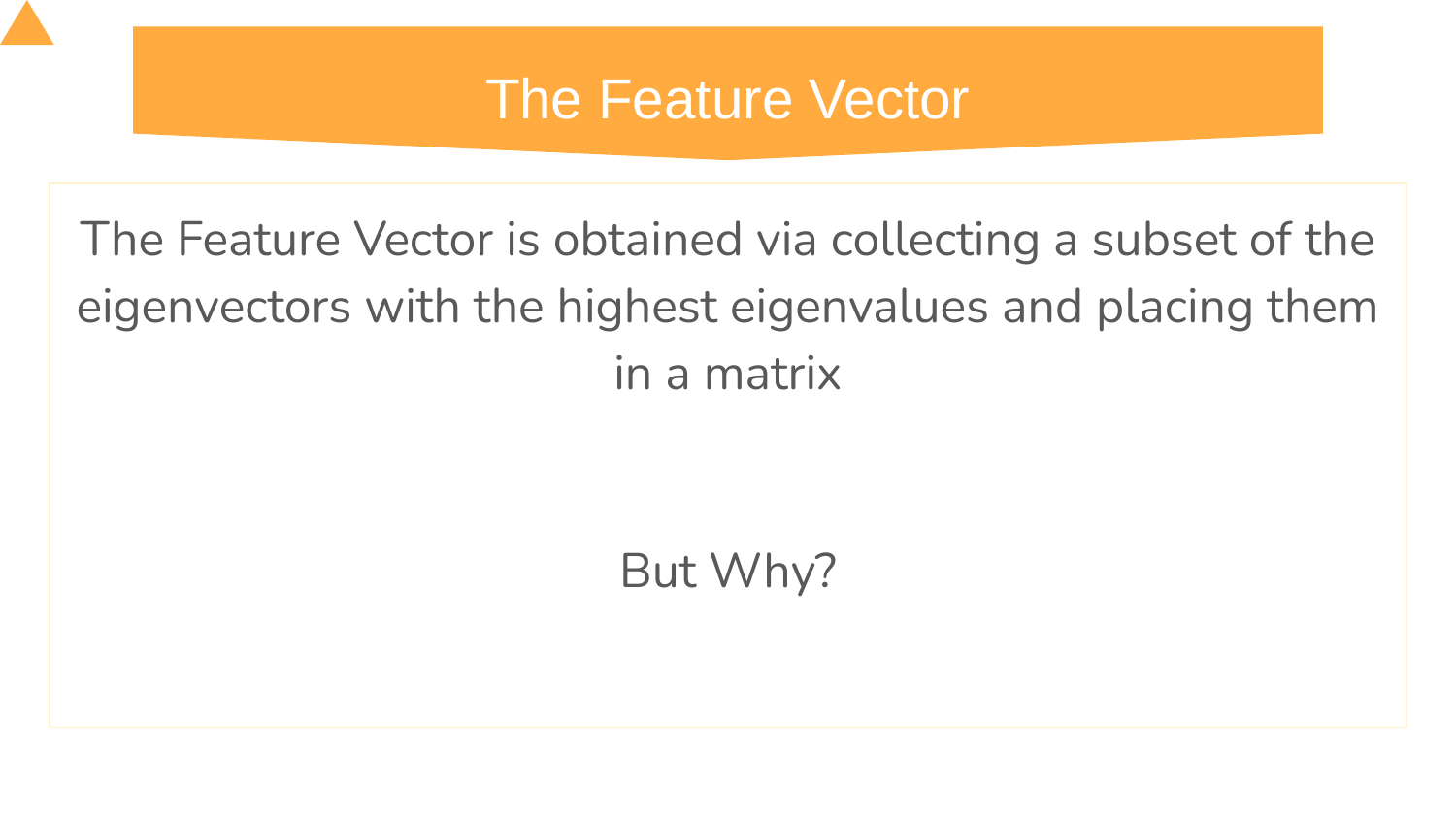

# The Feature Vector
The Feature Vector is obtained via collecting a subset of the eigenvectors with the highest eigenvalues and placing them in a matrix

But Why?